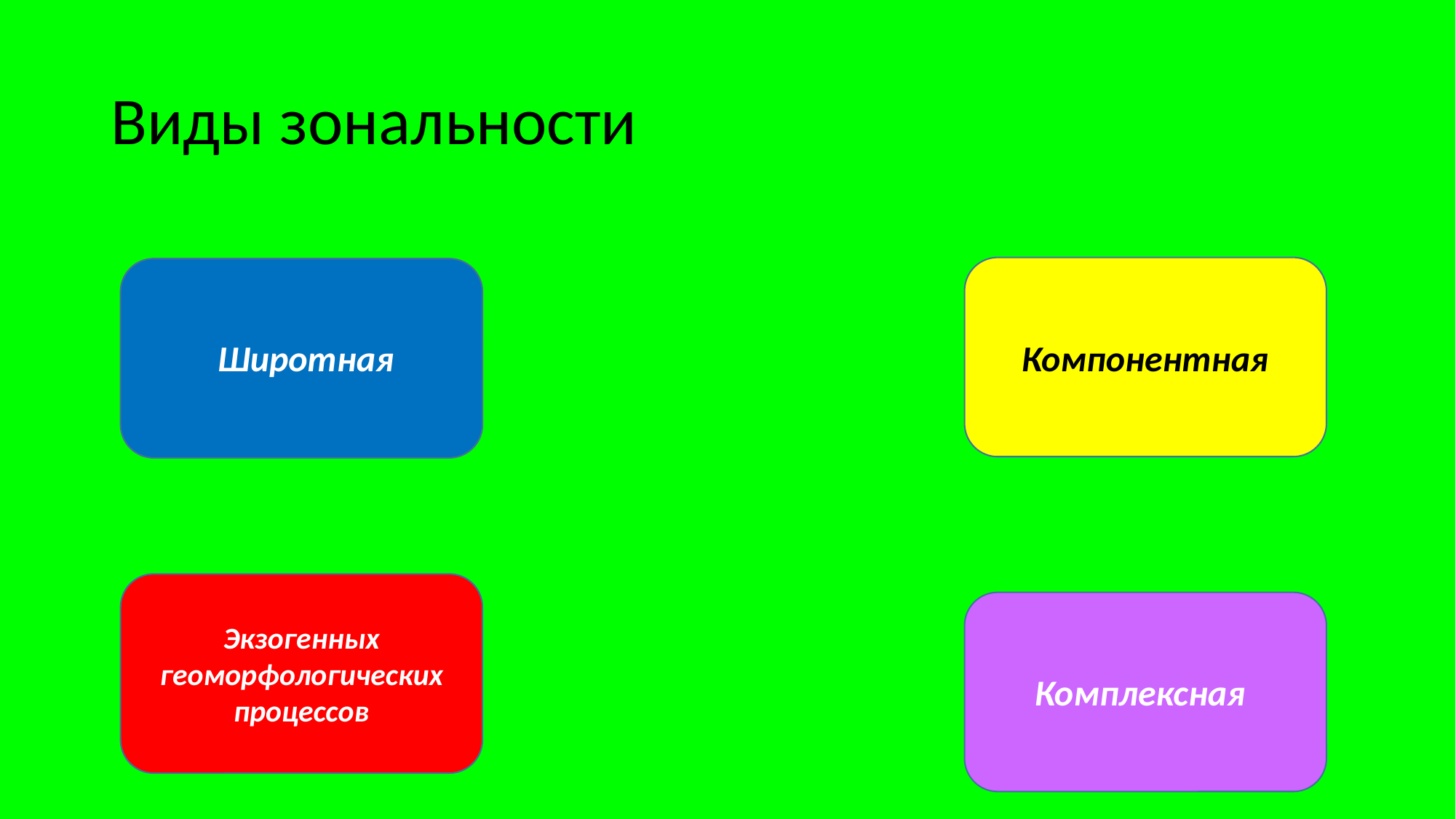

# Виды зональности

Компонентная

 Широтная

Экзогенных геоморфологических процессов

Комплексная